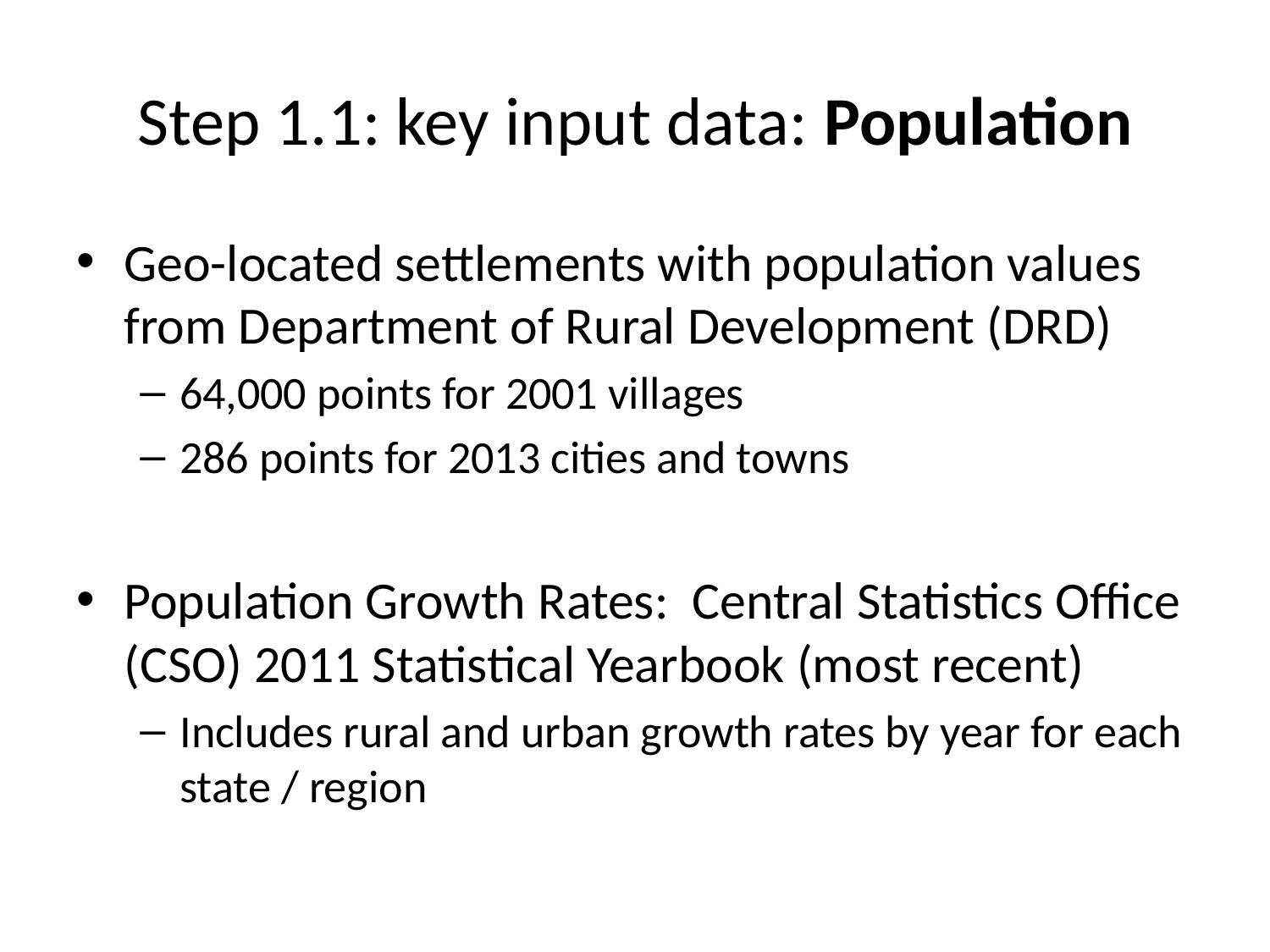

# Step 1.1: key input data: Population
Geo-located settlements with population values from Department of Rural Development (DRD)
64,000 points for 2001 villages
286 points for 2013 cities and towns

Population Growth Rates:  Central Statistics Office (CSO) 2011 Statistical Yearbook (most recent)
Includes rural and urban growth rates by year for each state / region